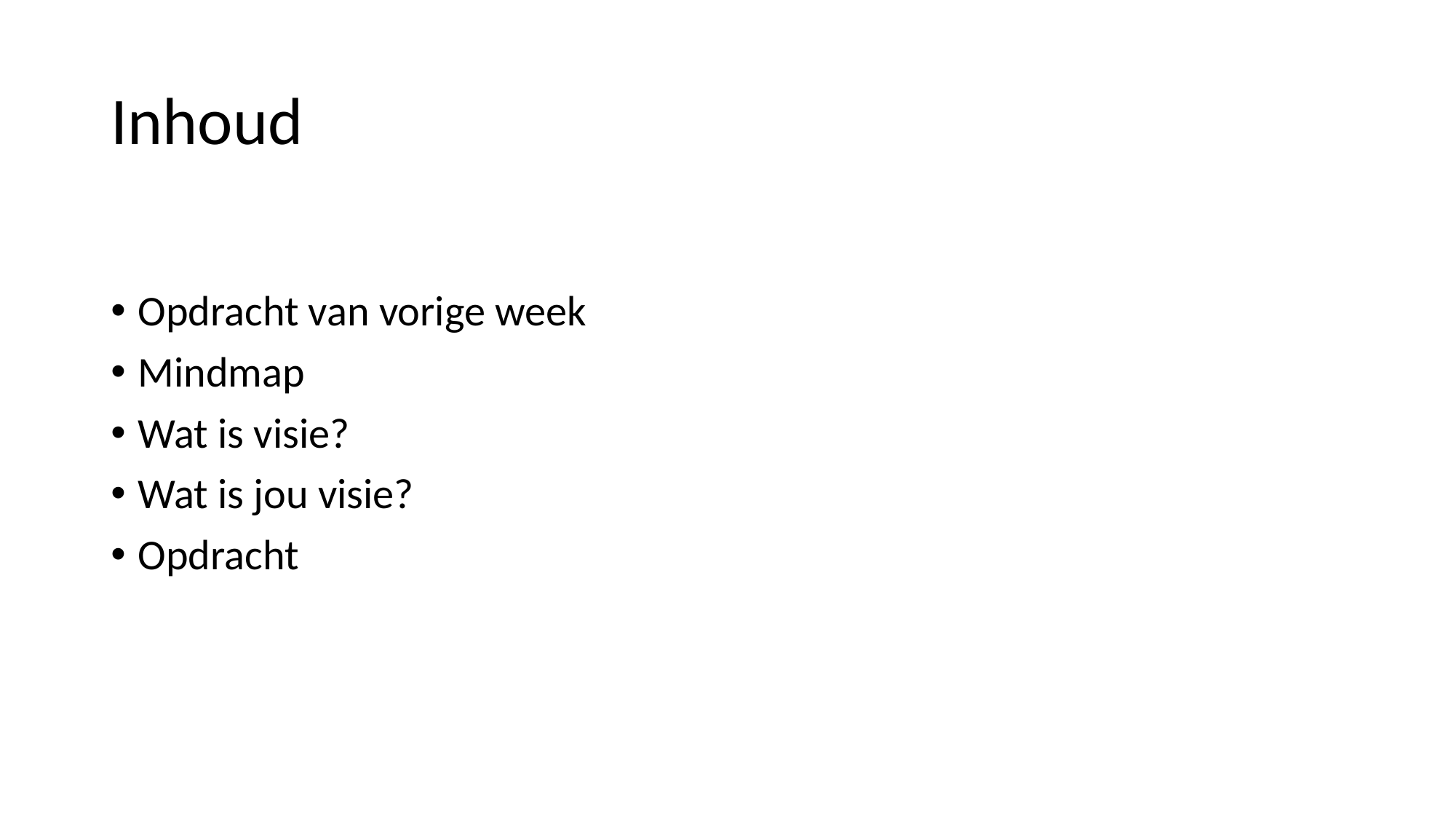

# Inhoud

Opdracht van vorige week
Mindmap
Wat is visie?
Wat is jou visie?
Opdracht